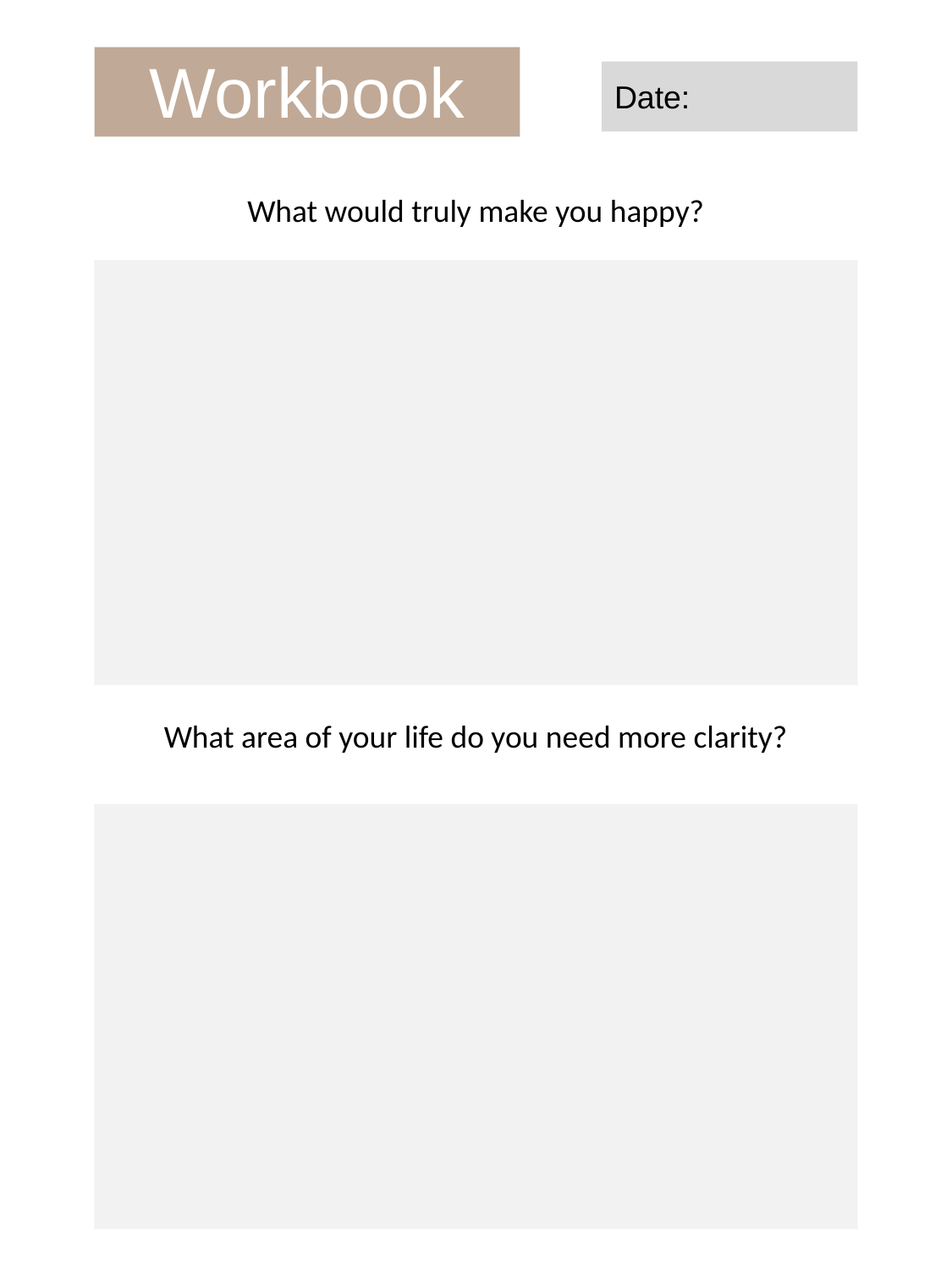

Workbook

Date:
What would truly make you happy?

What area of your life do you need more clarity?